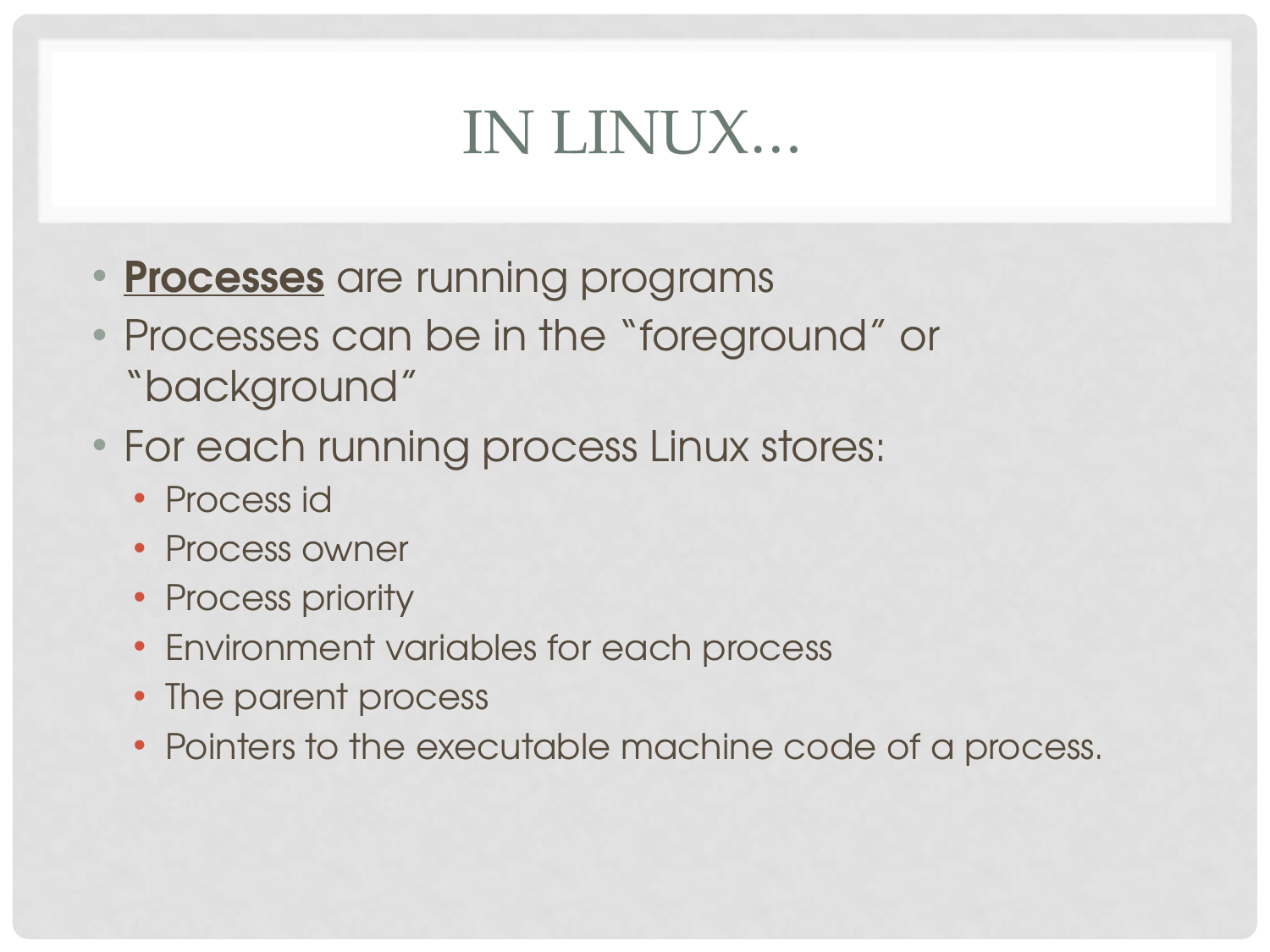

# In linux…
Processes are running programs
Processes can be in the “foreground” or “background”
For each running process Linux stores:
Process id
Process owner
Process priority
Environment variables for each process
The parent process
Pointers to the executable machine code of a process.